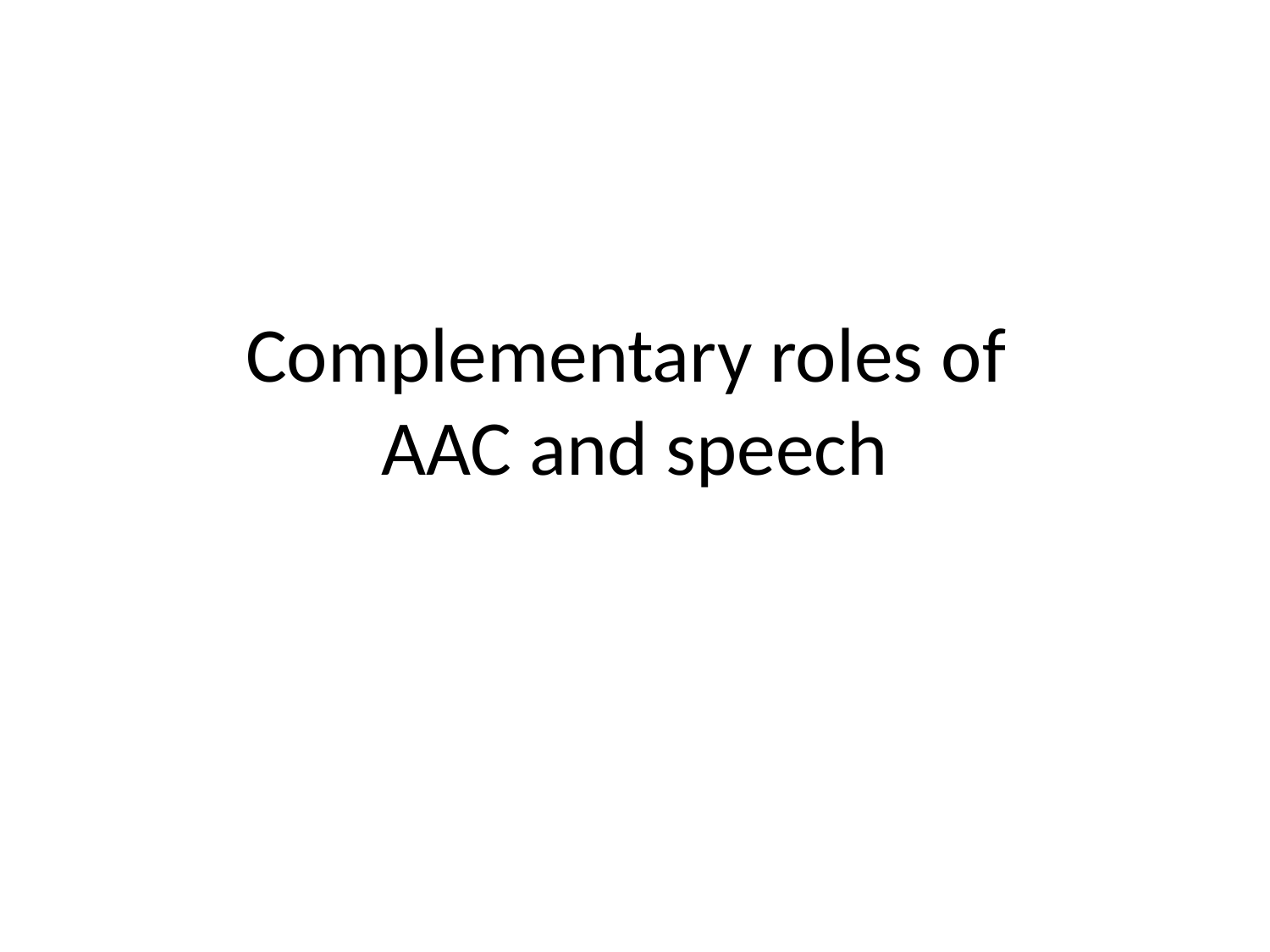

# Complementary roles of AAC and speech